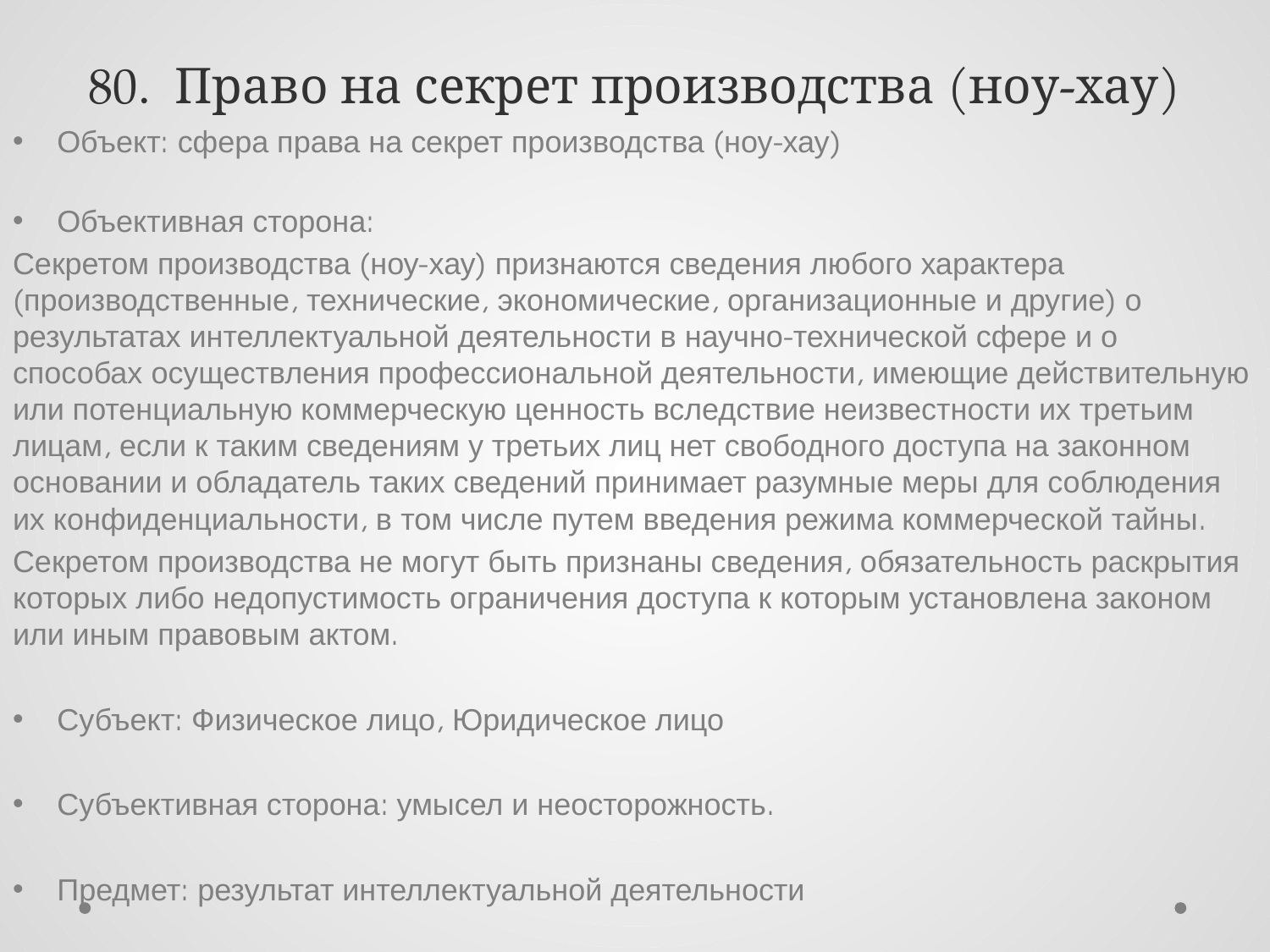

# 80.  Право на секрет производства (ноу-хау)
Объект: сфера права на секрет производства (ноу-хау)
Объективная сторона:
Секретом производства (ноу-хау) признаются сведения любого характера (производственные, технические, экономические, организационные и другие) о результатах интеллектуальной деятельности в научно-технической сфере и о способах осуществления профессиональной деятельности, имеющие действительную или потенциальную коммерческую ценность вследствие неизвестности их третьим лицам, если к таким сведениям у третьих лиц нет свободного доступа на законном основании и обладатель таких сведений принимает разумные меры для соблюдения их конфиденциальности, в том числе путем введения режима коммерческой тайны.
Секретом производства не могут быть признаны сведения, обязательность раскрытия которых либо недопустимость ограничения доступа к которым установлена законом или иным правовым актом.

Субъект: Физическое лицо, Юридическое лицо

Субъективная сторона: умысел и неосторожность.

Предмет: результат интеллектуальной деятельности